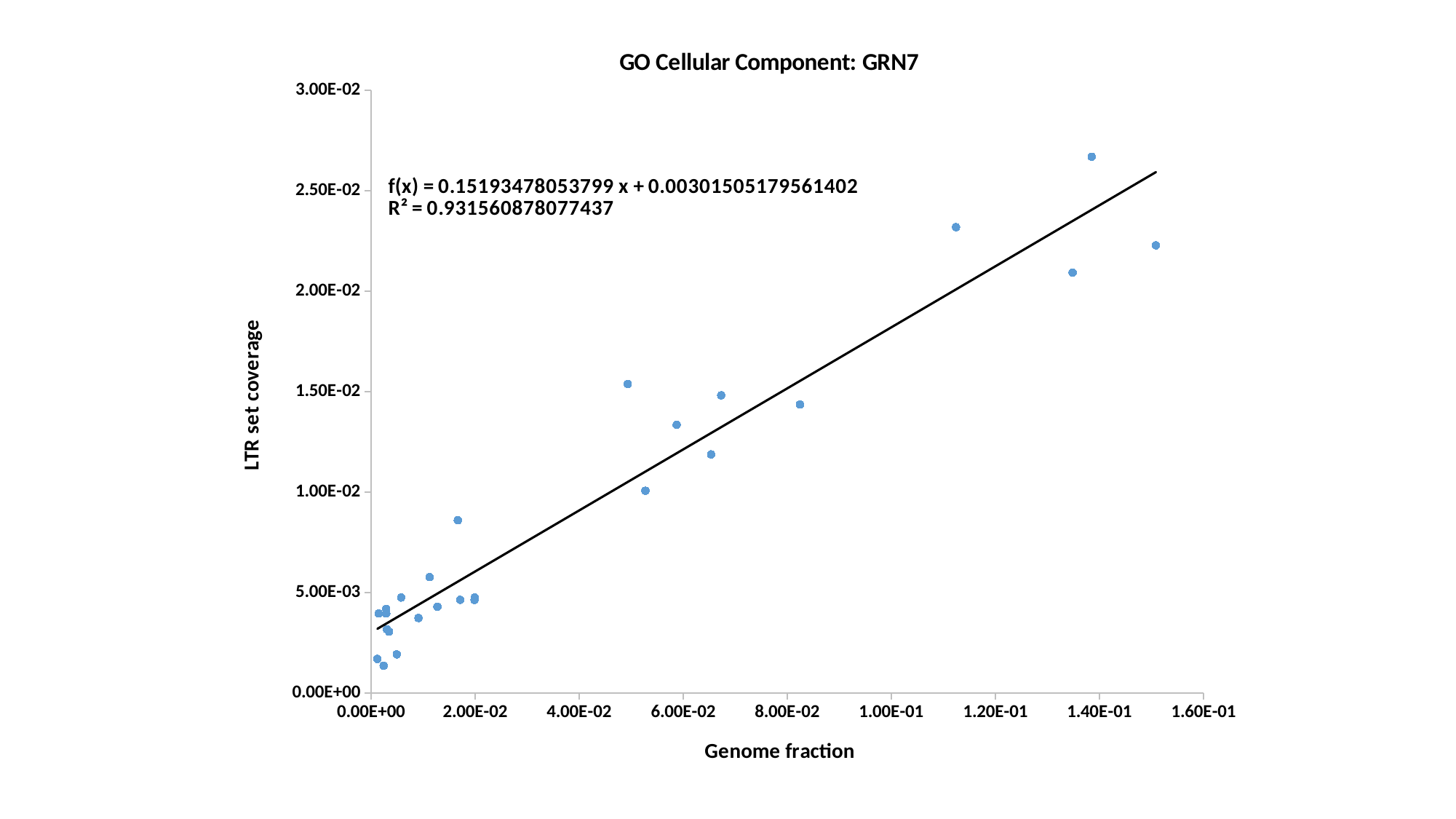

### Chart: GO Cellular Component: GRN7

| Category | LTR fraction |
|---|---|